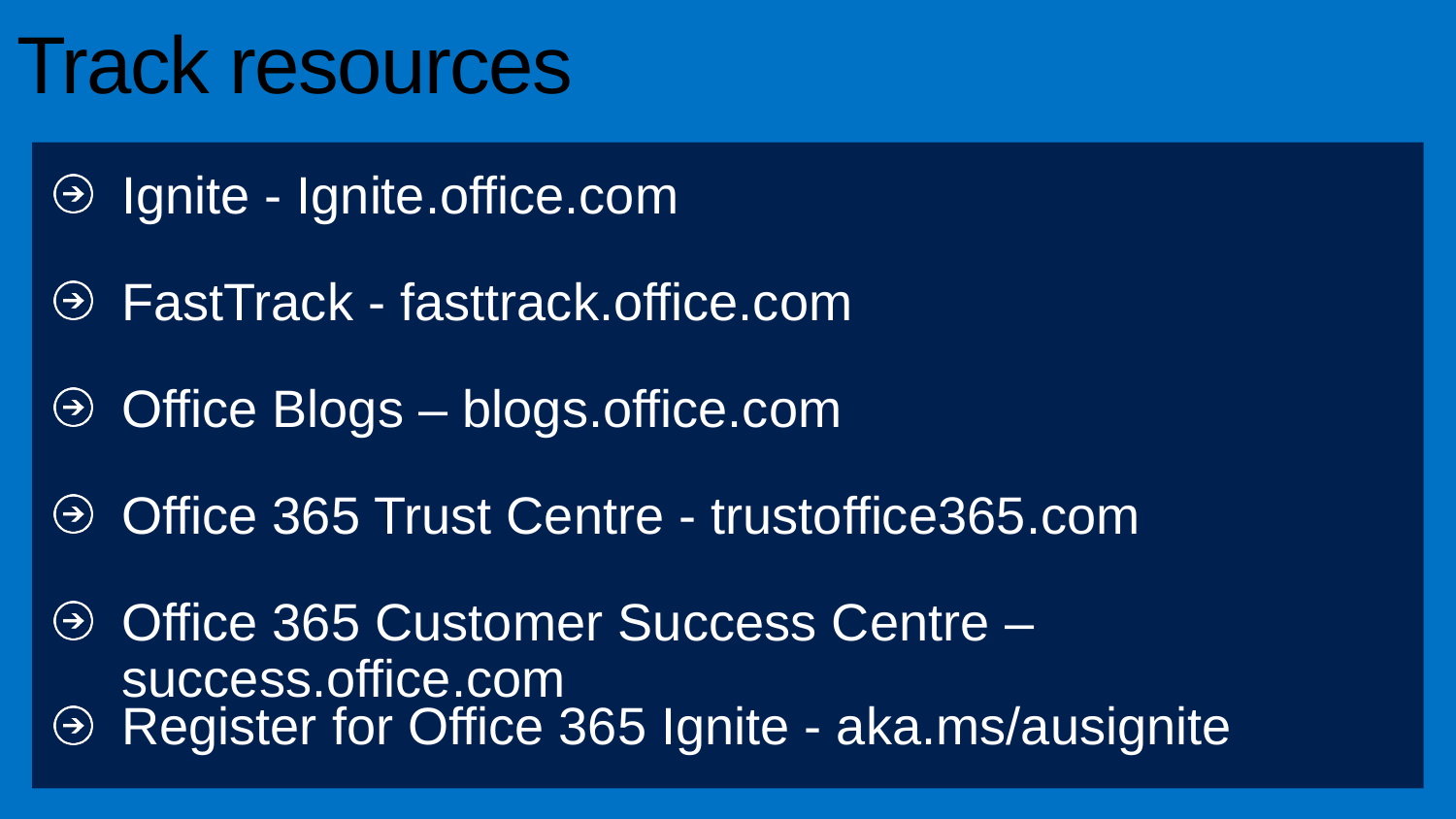

Track resources

Ignite - Ignite.office.com
FastTrack - fasttrack.office.com
Office Blogs – blogs.office.com
Office 365 Trust Centre - trustoffice365.com
Office 365 Customer Success Centre – success.office.com
Register for Office 365 Ignite - aka.ms/ausignite